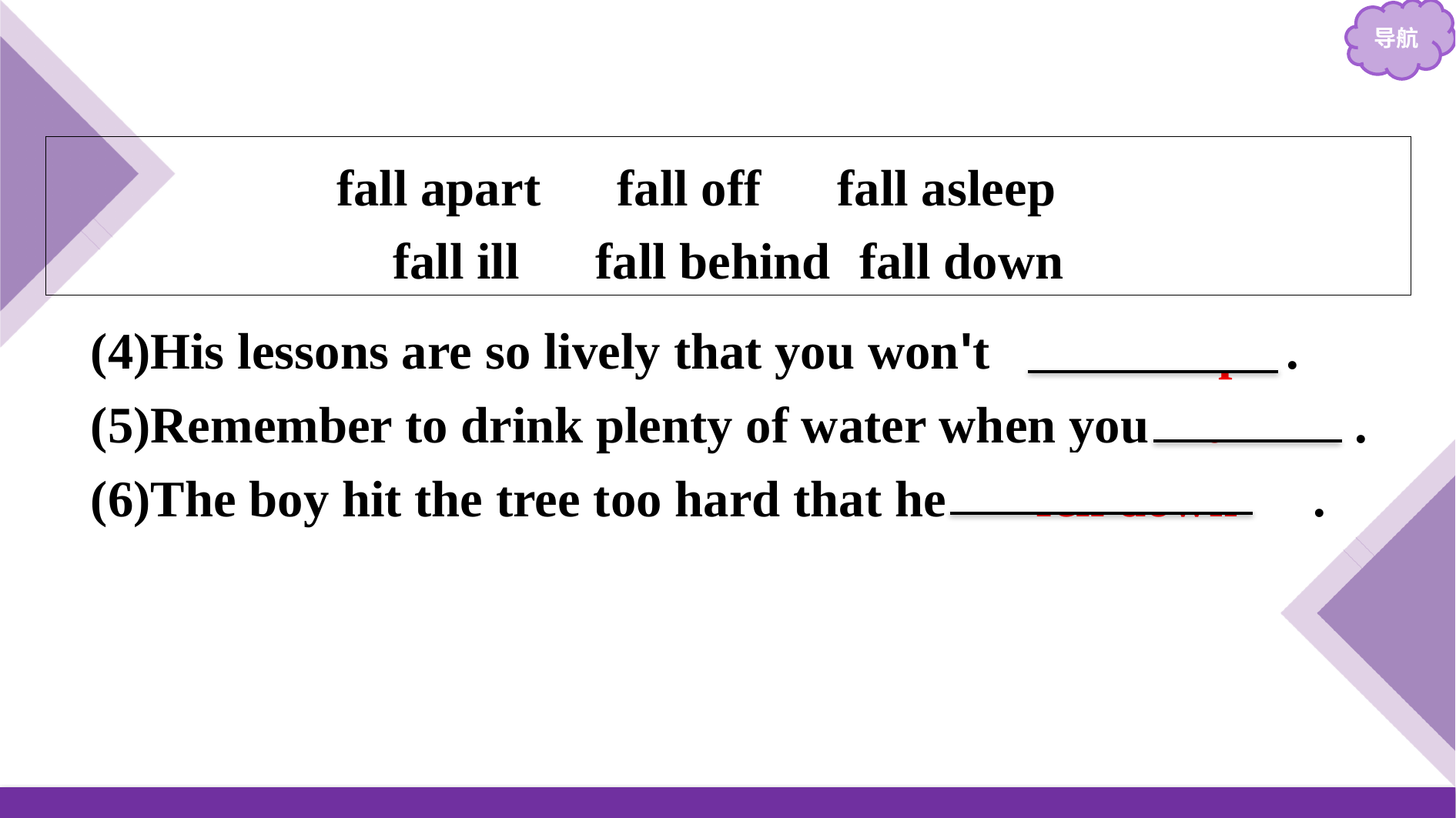

fall apart　fall off　fall asleep
fall ill　fall behind  fall down
(4)His lessons are so lively that you won't   fall asleep   .
(5)Remember to drink plenty of water when you   fall ill   .
(6)The boy hit the tree too hard that he 　fell down　.